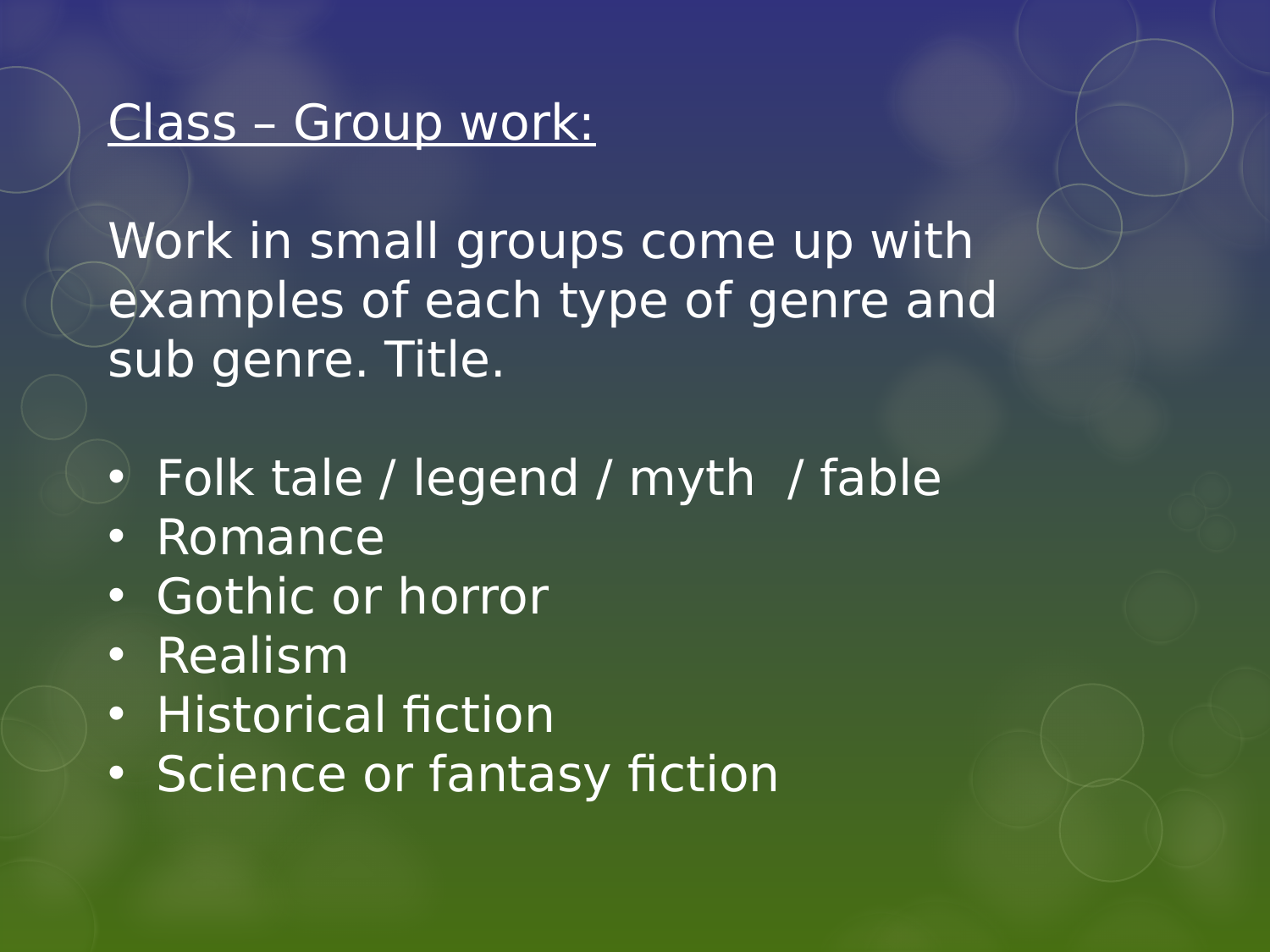

Class – Group work:

Work in small groups come up with examples of each type of genre and sub genre. Title.

  Folk tale / legend / myth  / fable
  Romance
  Gothic or horror
  Realism
  Historical fiction
  Science or fantasy fiction